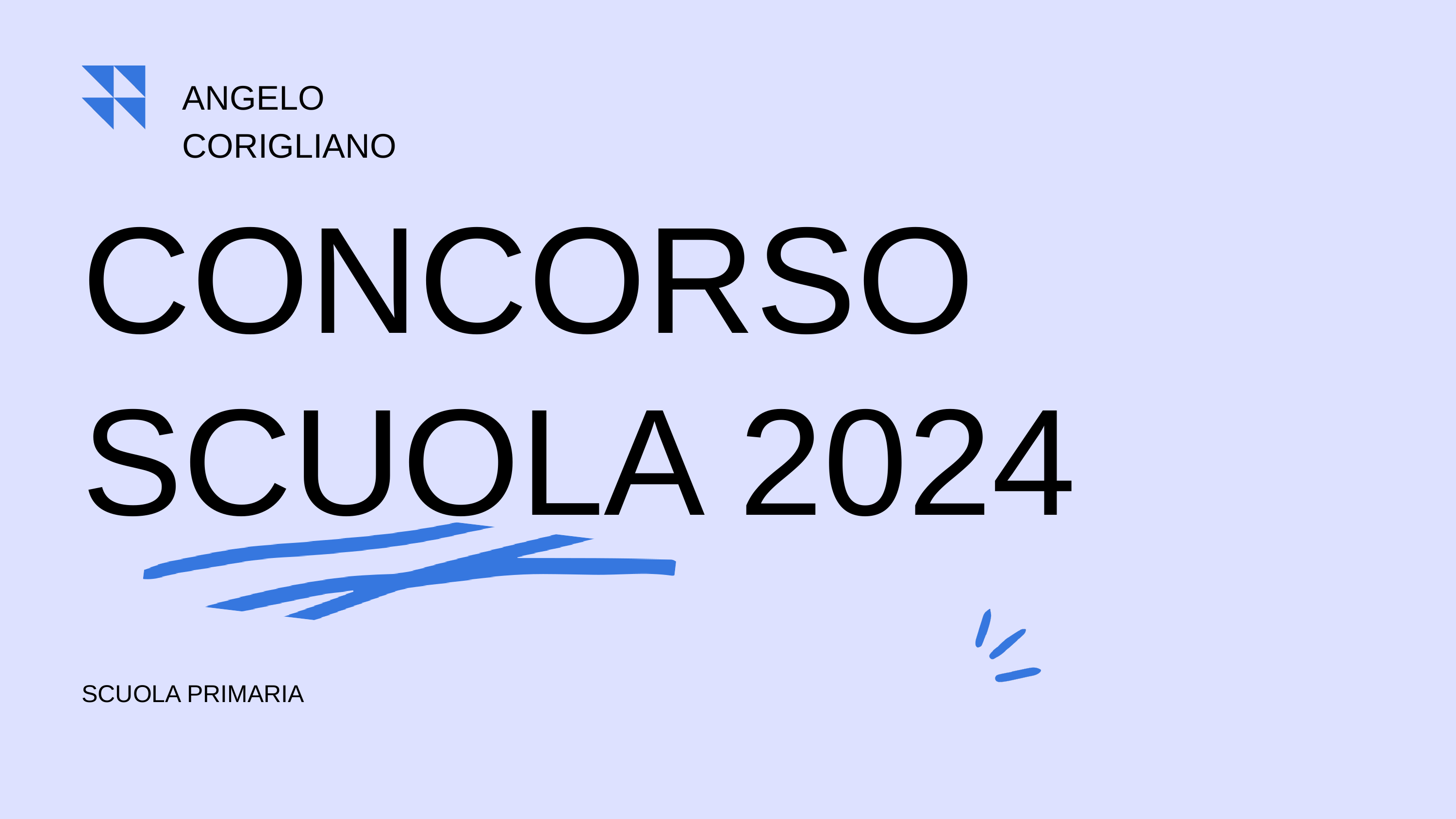

ANGELO CORIGLIANO
CONCORSO SCUOLA 2024

SCUOLA PRIMARIA